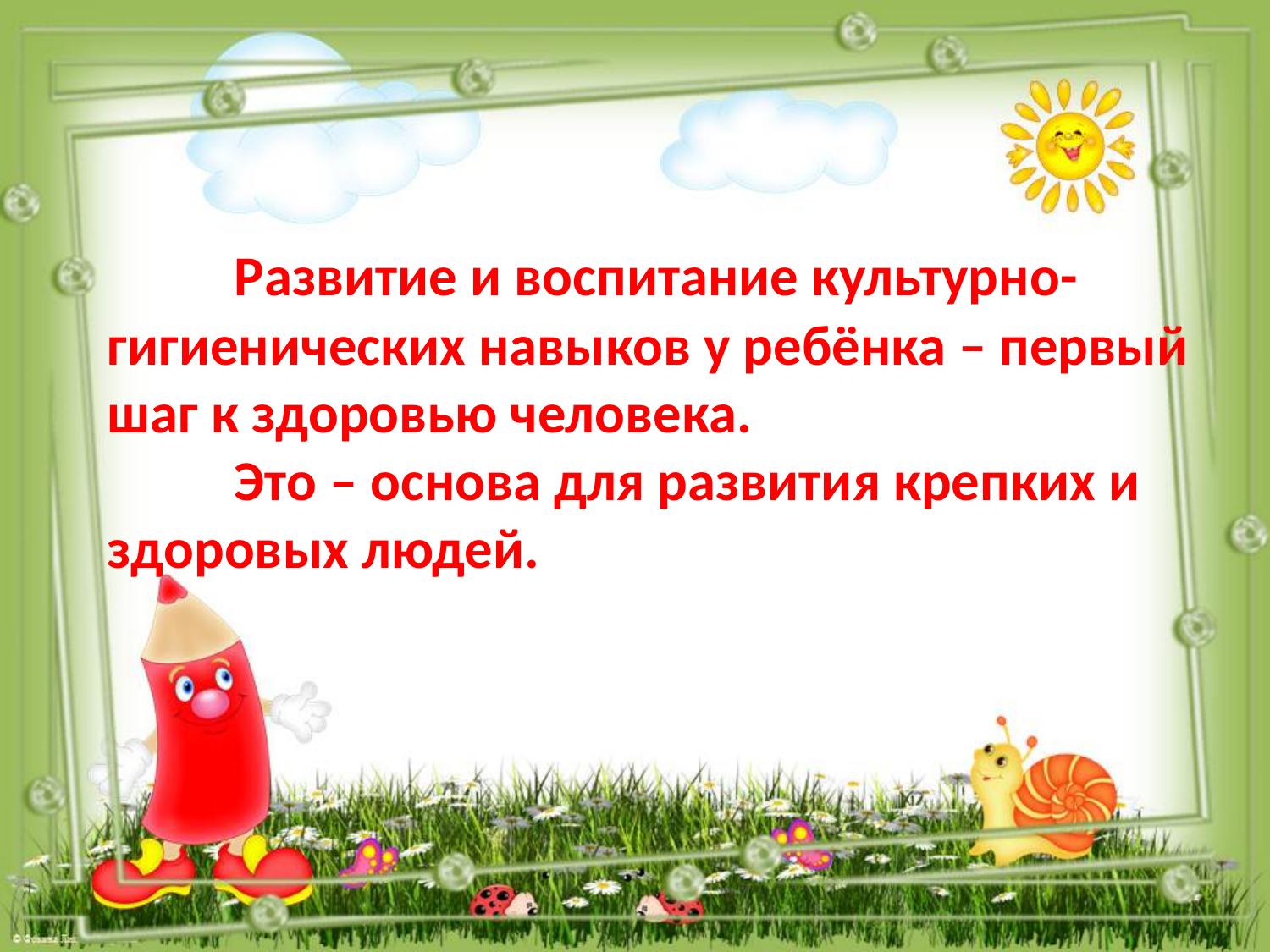

# Развитие и воспитание культурно-гигиенических навыков у ребёнка – первый шаг к здоровью человека. Это – основа для развития крепких и здоровых людей.